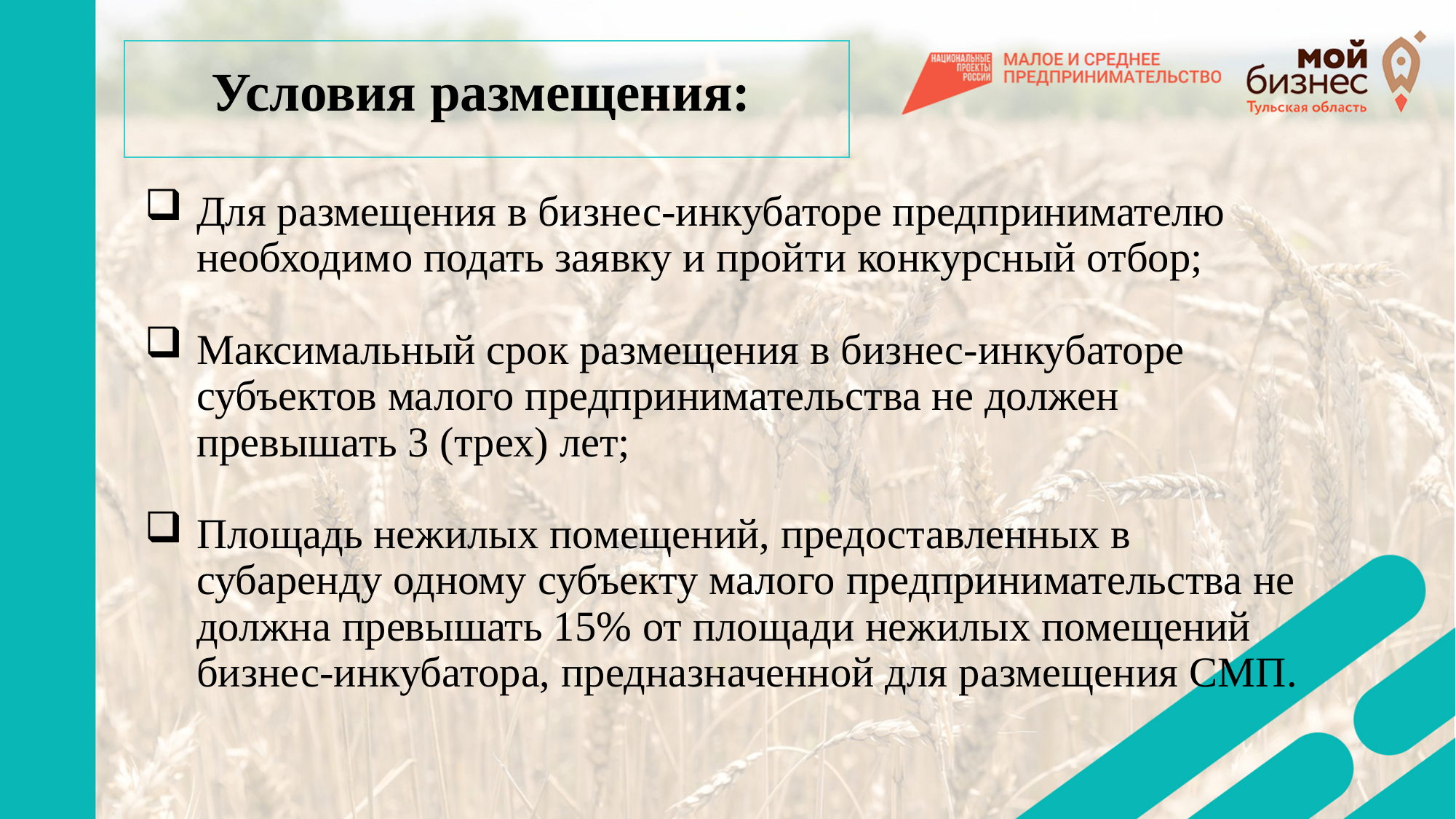

Условия размещения:
Для размещения в бизнес-инкубаторе предпринимателю необходимо подать заявку и пройти конкурсный отбор;

Максимальный срок размещения в бизнес-инкубаторе субъектов малого предпринимательства не должен превышать 3 (трех) лет;

Площадь нежилых помещений, предоставленных в субаренду одному субъекту малого предпринимательства не должна превышать 15% от площади нежилых помещений бизнес-инкубатора, предназначенной для размещения СМП.